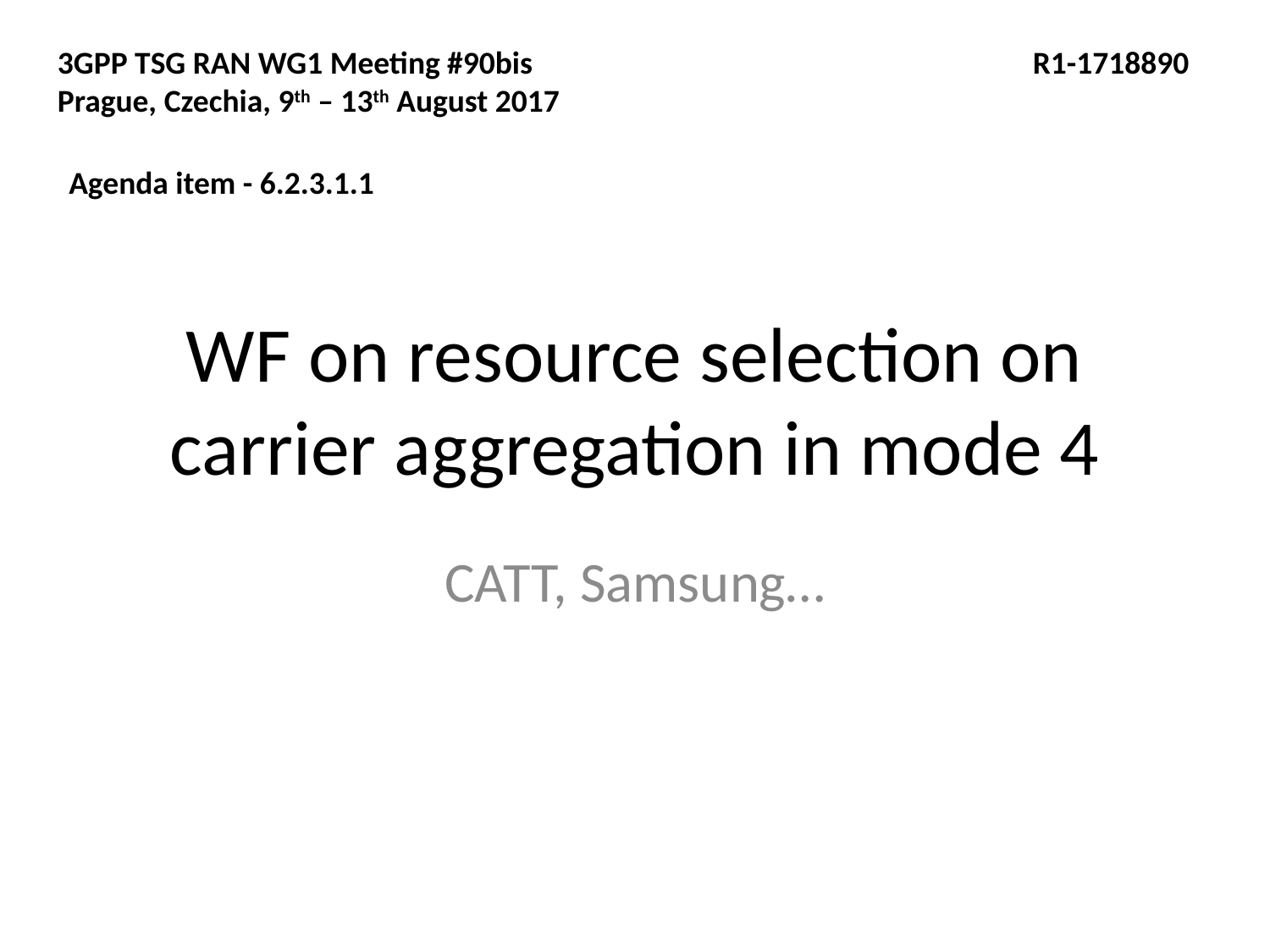

3GPP TSG RAN WG1 Meeting #90bis				            R1-1718890
Prague, Czechia, 9th – 13th August 2017
Agenda item - 6.2.3.1.1
# WF on resource selection on carrier aggregation in mode 4
CATT, Samsung…